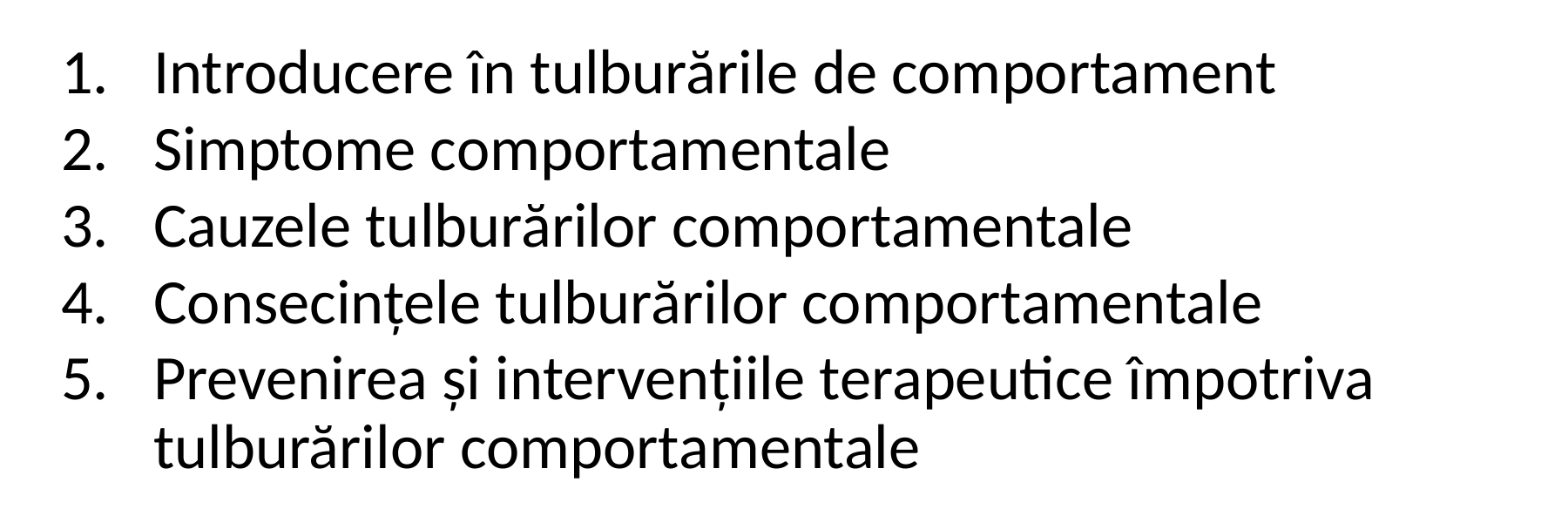

Introducere în tulburările de comportament
Simptome comportamentale
Cauzele tulburărilor comportamentale
Consecințele tulburărilor comportamentale
Prevenirea și intervențiile terapeutice împotriva tulburărilor comportamentale